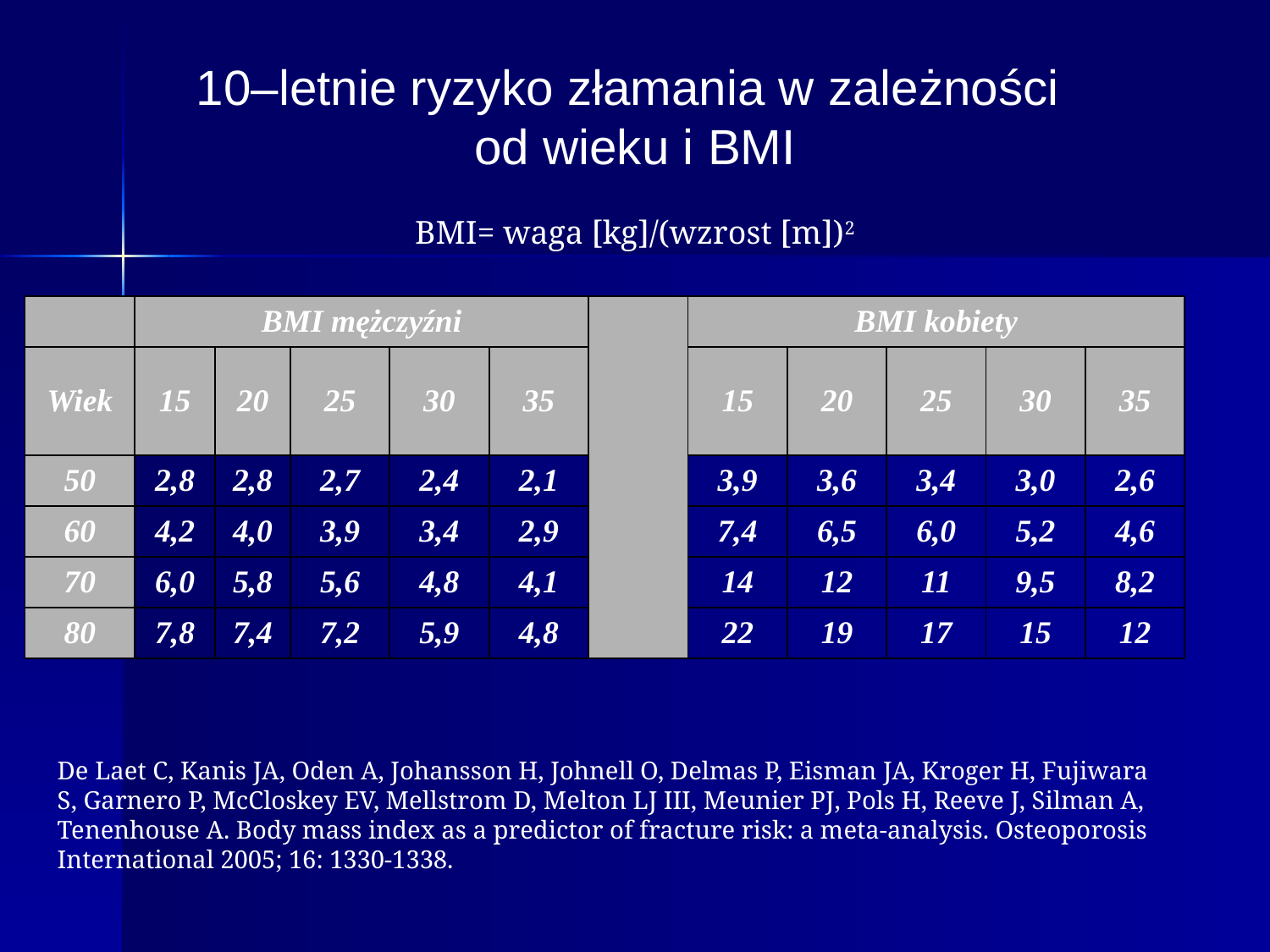

10–letnie ryzyko złamania w zależności
od wieku i BMI
BMI= waga [kg]/(wzrost [m])2
|  | BMI mężczyźni |  |  |  |  |  | BMI kobiety |  |  |  |  |
| --- | --- | --- | --- | --- | --- | --- | --- | --- | --- | --- | --- |
| Wiek | 15 | 20 | 25 | 30 | 35 |  | 15 | 20 | 25 | 30 | 35 |
| 50 | 2,8 | 2,8 | 2,7 | 2,4 | 2,1 |  | 3,9 | 3,6 | 3,4 | 3,0 | 2,6 |
| 60 | 4,2 | 4,0 | 3,9 | 3,4 | 2,9 |  | 7,4 | 6,5 | 6,0 | 5,2 | 4,6 |
| 70 | 6,0 | 5,8 | 5,6 | 4,8 | 4,1 |  | 14 | 12 | 11 | 9,5 | 8,2 |
| 80 | 7,8 | 7,4 | 7,2 | 5,9 | 4,8 |  | 22 | 19 | 17 | 15 | 12 |
De Laet C, Kanis JA, Oden A, Johansson H, Johnell O, Delmas P, Eisman JA, Kroger H, Fujiwara S, Garnero P, McCloskey EV, Mellstrom D, Melton LJ III, Meunier PJ, Pols H, Reeve J, Silman A, Tenenhouse A. Body mass index as a predictor of fracture risk: a meta-analysis. Osteoporosis International 2005; 16: 1330-1338.